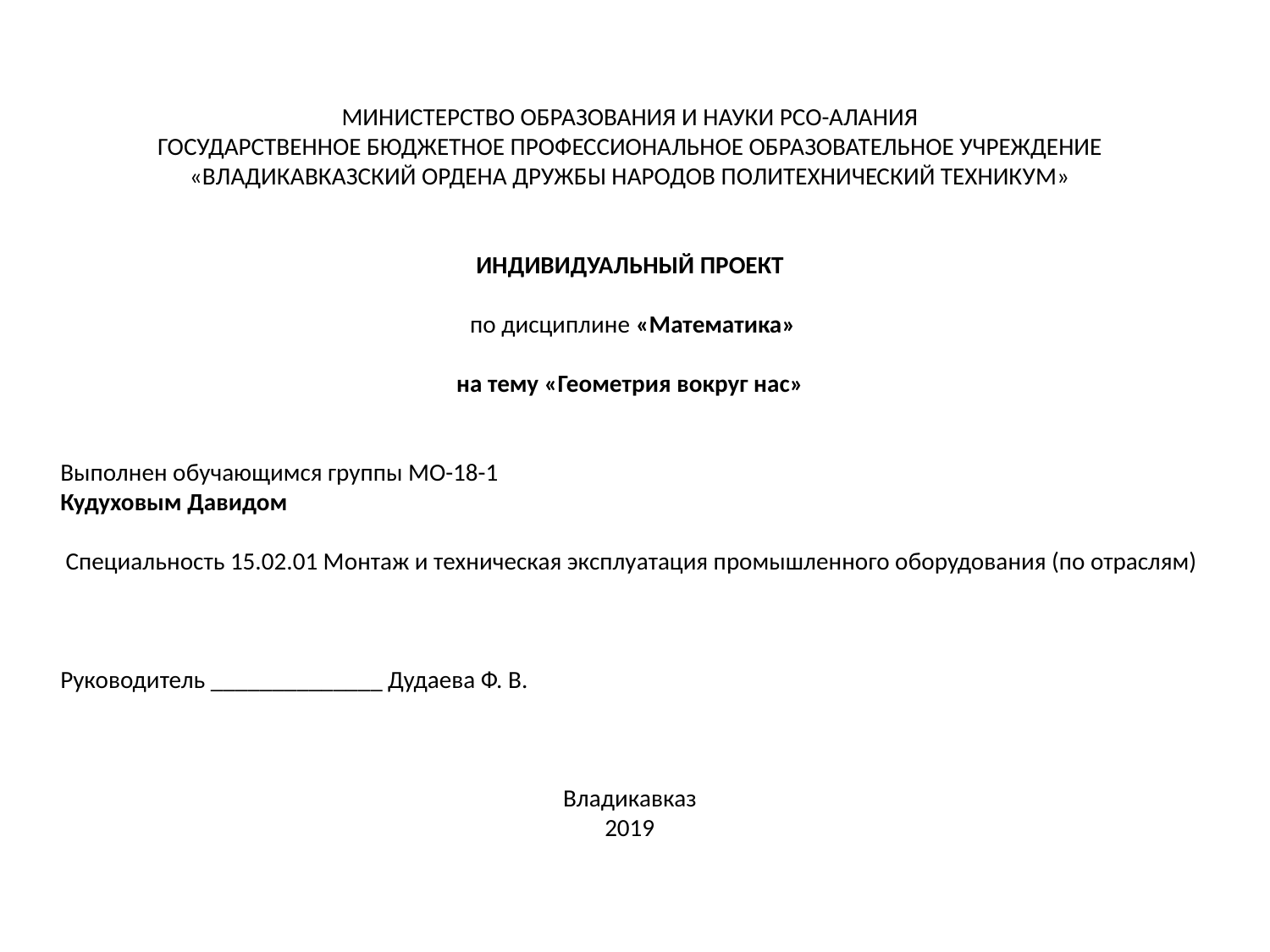

МИНИСТЕРСТВО ОБРАЗОВАНИЯ И НАУКИ РСО-АЛАНИЯ
ГОСУДАРСТВЕННОЕ БЮДЖЕТНОЕ ПРОФЕССИОНАЛЬНОЕ ОБРАЗОВАТЕЛЬНОЕ УЧРЕЖДЕНИЕ
«ВЛАДИКАВКАЗСКИЙ ОРДЕНА ДРУЖБЫ НАРОДОВ ПОЛИТЕХНИЧЕСКИЙ ТЕХНИКУМ»

ИНДИВИДУАЛЬНЫЙ ПРОЕКТ

 по дисциплине «Математика»

на тему «Геометрия вокруг нас»

Выполнен обучающимся группы МО-18-1
Кудуховым Давидом

 Специальность 15.02.01 Монтаж и техническая эксплуатация промышленного оборудования (по отраслям)

Руководитель ______________ Дудаева Ф. В.

Владикавказ
2019